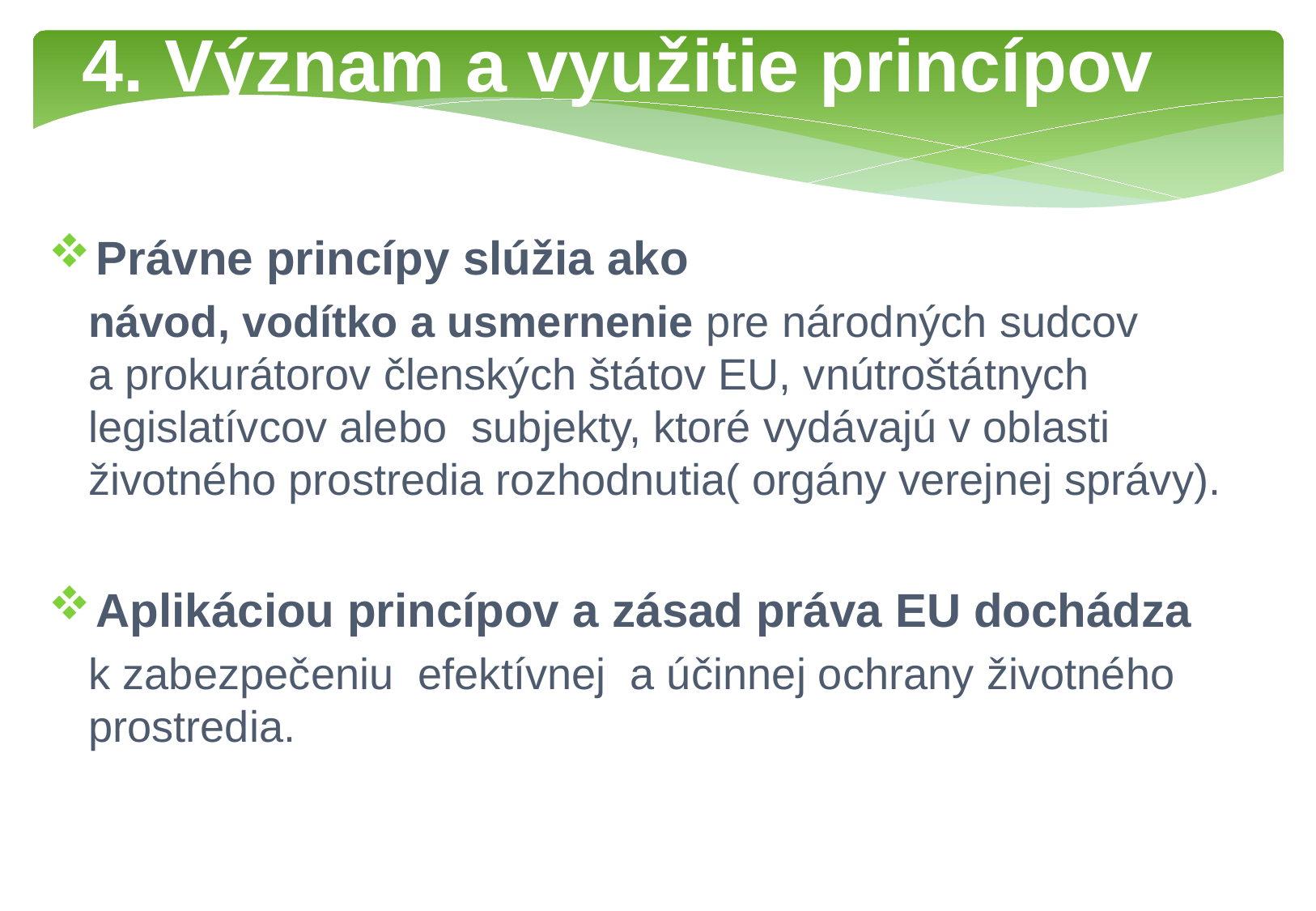

4. Význam a využitie princípov
Právne princípy slúžia ako
návod, vodítko a usmernenie pre národných sudcov a prokurátorov členských štátov EU, vnútroštátnych  legislatívcov alebo  subjekty, ktoré vydávajú v oblasti životného prostredia rozhodnutia( orgány verejnej správy).

Aplikáciou princípov a zásad práva EU dochádza
k zabezpečeniu  efektívnej  a účinnej ochrany životného prostredia.